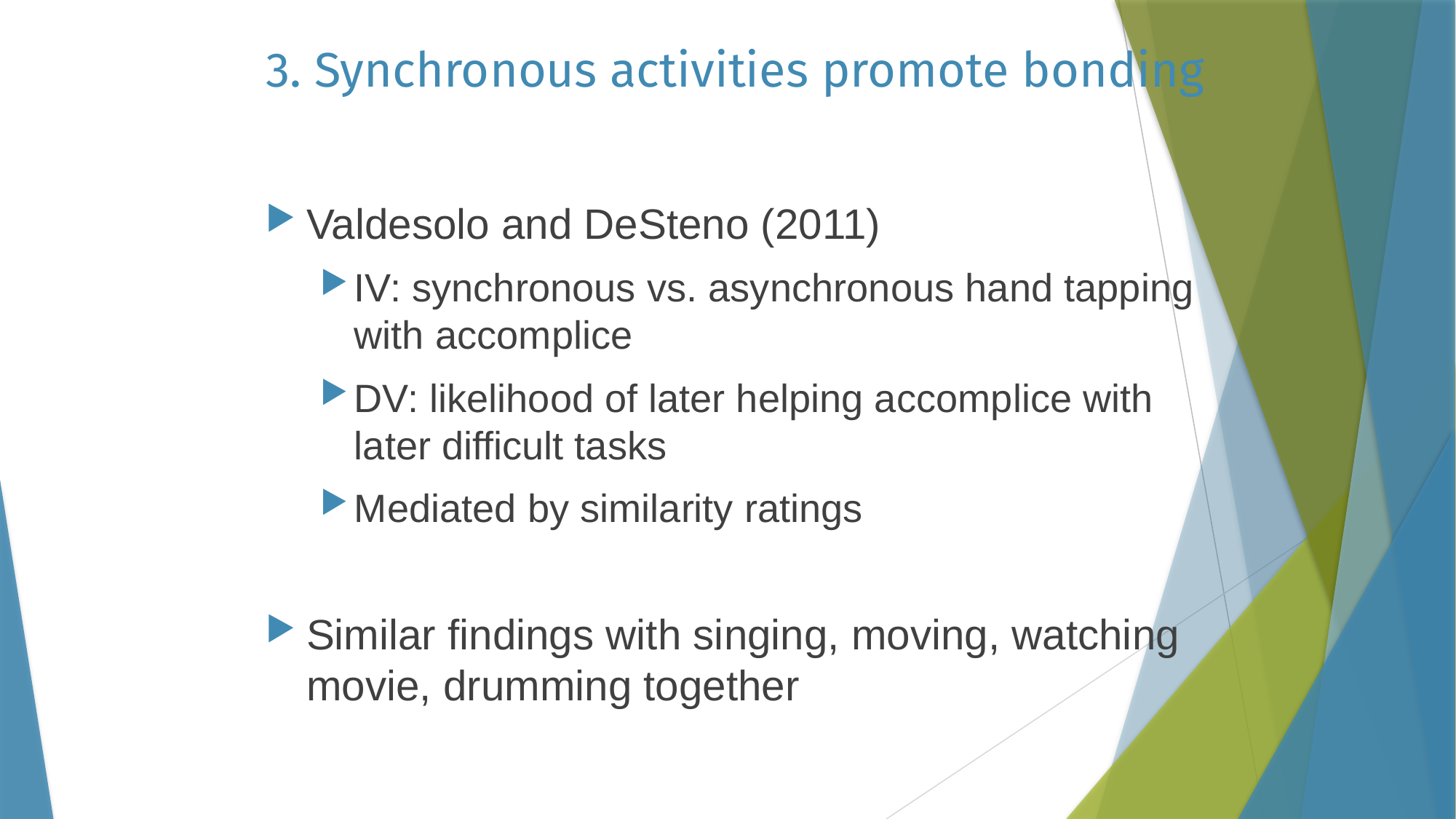

# 3. Synchronous activities promote bonding
Valdesolo and DeSteno (2011)
IV: synchronous vs. asynchronous hand tapping with accomplice
DV: likelihood of later helping accomplice with later difficult tasks
Mediated by similarity ratings

Similar findings with singing, moving, watching movie, drumming together